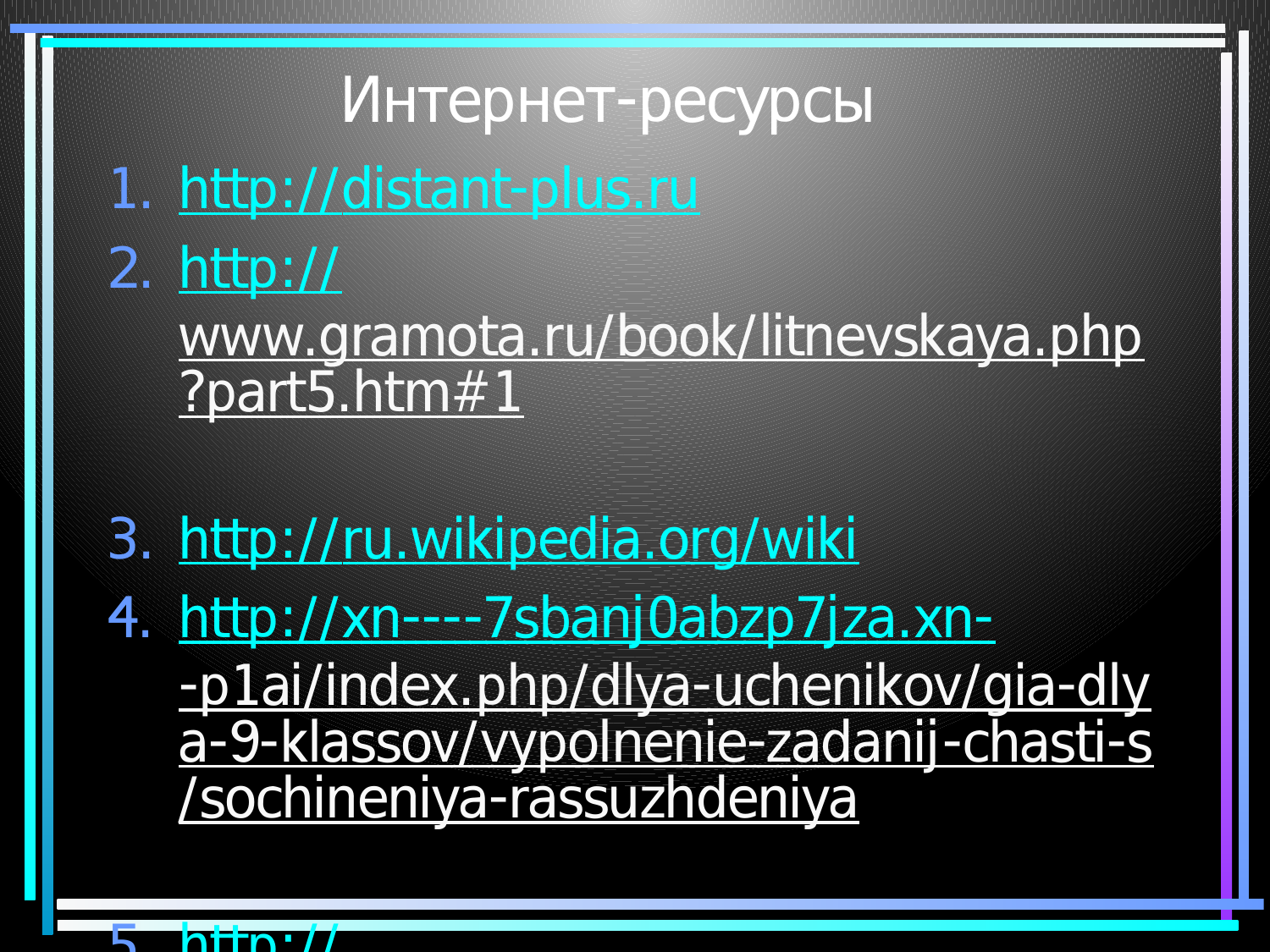

# Интернет-ресурсы
http://distant-plus.ru
http://www.gramota.ru/book/litnevskaya.php?part5.htm#1
http://ru.wikipedia.org/wiki
http://xn----7sbanj0abzp7jza.xn--p1ai/index.php/dlya-uchenikov/gia-dlya-9-klassov/vypolnenie-zadanij-chasti-s/sochineniya-rassuzhdeniya
http://uchimcauchitca.blogspot.ru/2012/01/21-2012.html